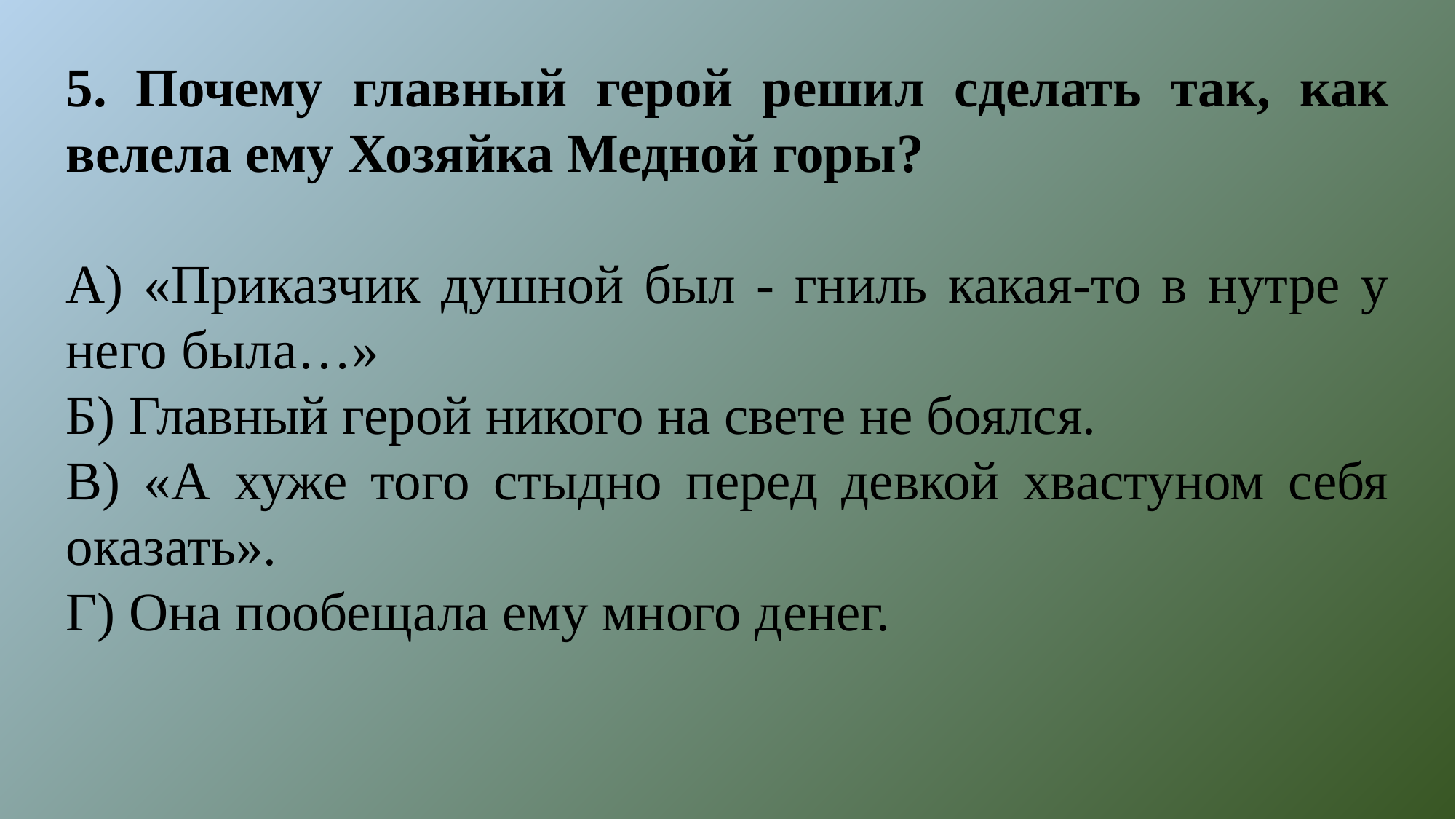

5. Почему главный герой решил сделать так, как велела ему Хозяйка Медной горы?

А) «Приказчик душной был - гниль какая-то в нутре у него была…»
Б) Главный герой никого на свете не боялся.
В) «А хуже того стыдно перед девкой хвастуном себя оказать».
Г) Она пообещала ему много денег.